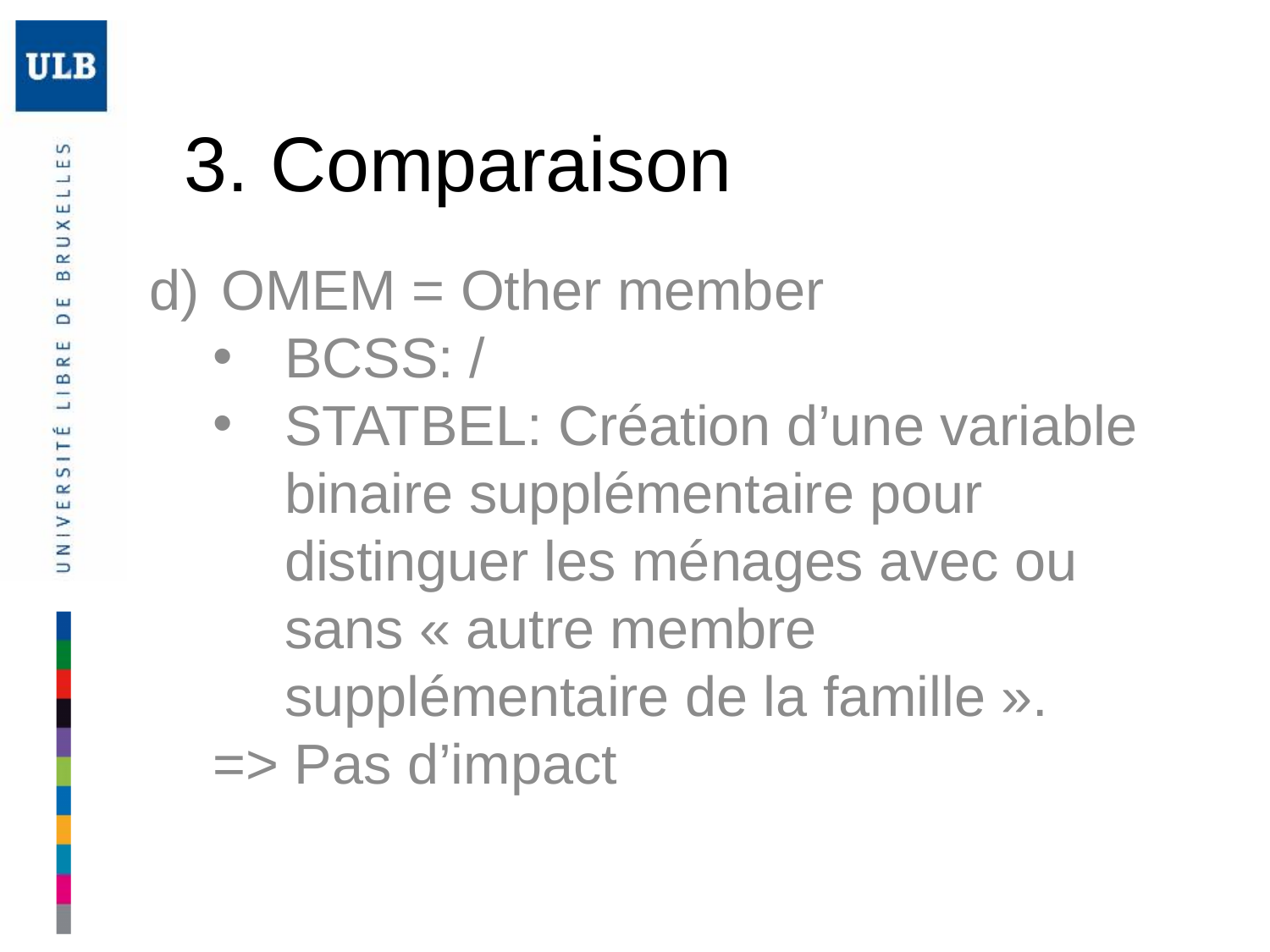

# 3. Comparaison
OMEM = Other member
BCSS: /
STATBEL: Création d’une variable binaire supplémentaire pour distinguer les ménages avec ou sans « autre membre supplémentaire de la famille ».
=> Pas d’impact